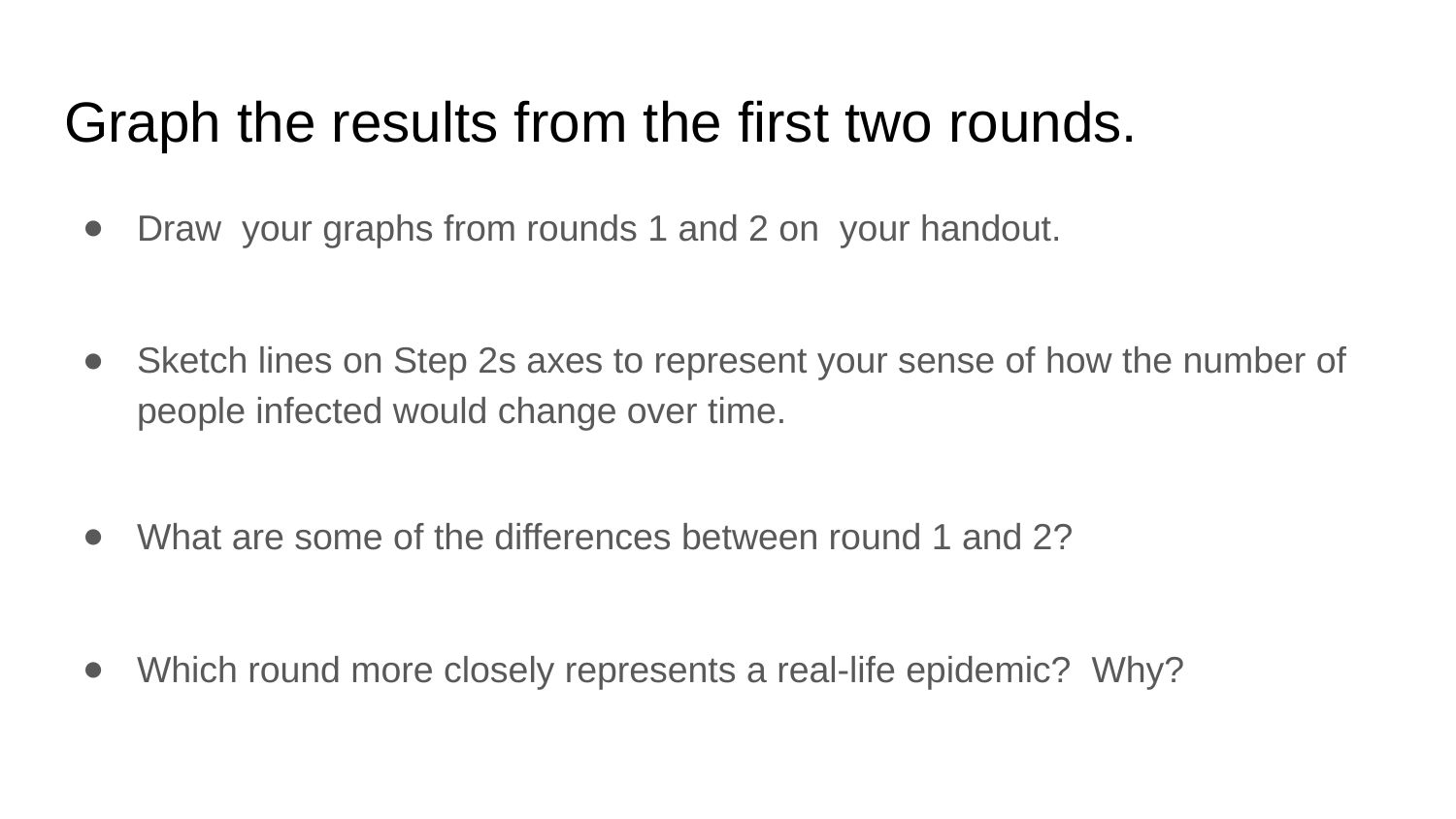

# Graph the results from the first two rounds.
Draw  your graphs from rounds 1 and 2 on  your handout.

Sketch lines on Step 2s axes to represent your sense of how the number of people infected would change over time.

What are some of the differences between round 1 and 2?

Which round more closely represents a real-life epidemic?  Why?